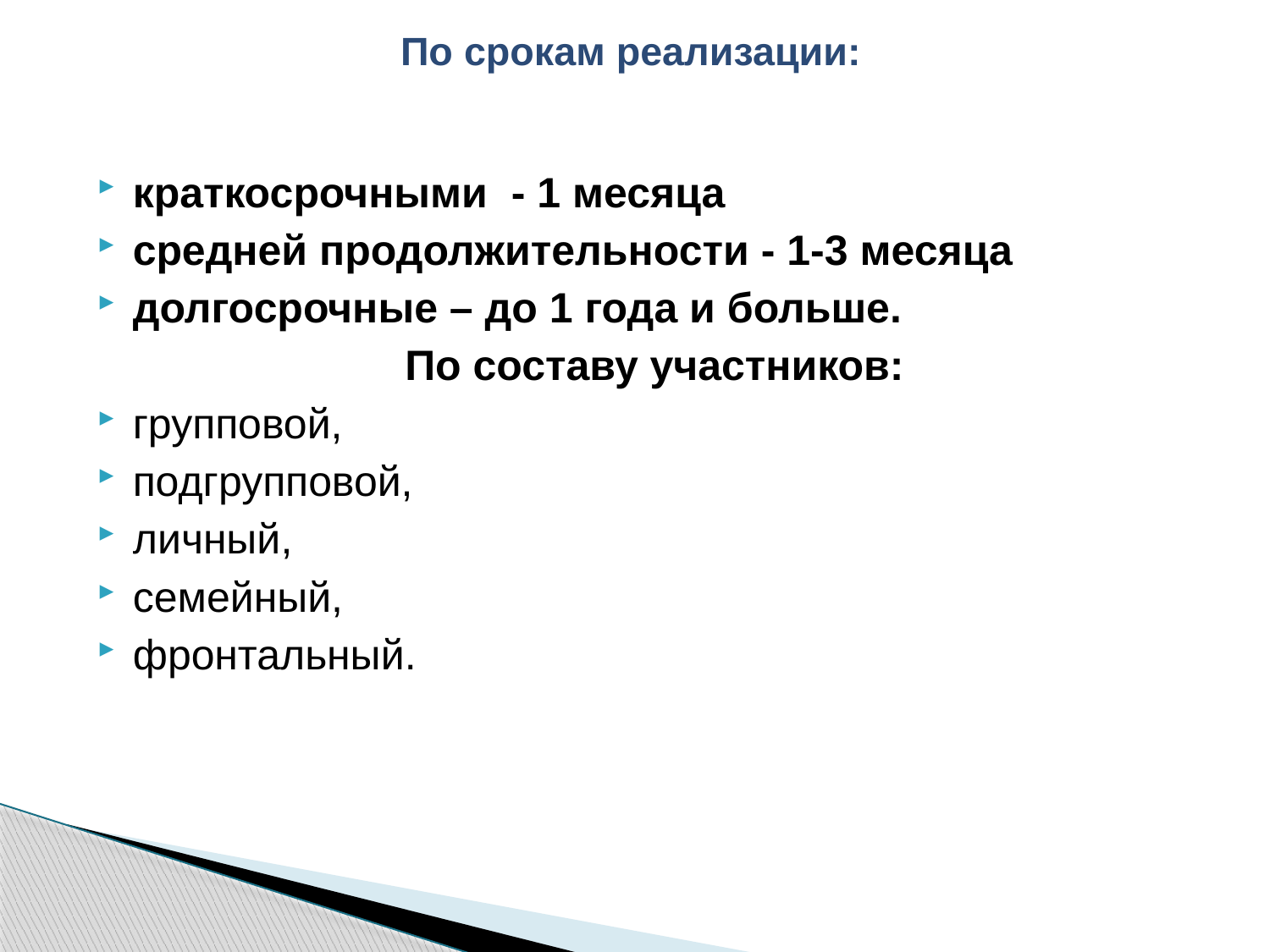

# По срокам реализации:
краткосрочными  - 1 месяца
средней продолжительности - 1-3 месяца
долгосрочные – до 1 года и больше.
 По составу участников:
групповой,
подгрупповой,
личный,
семейный,
фронтальный.